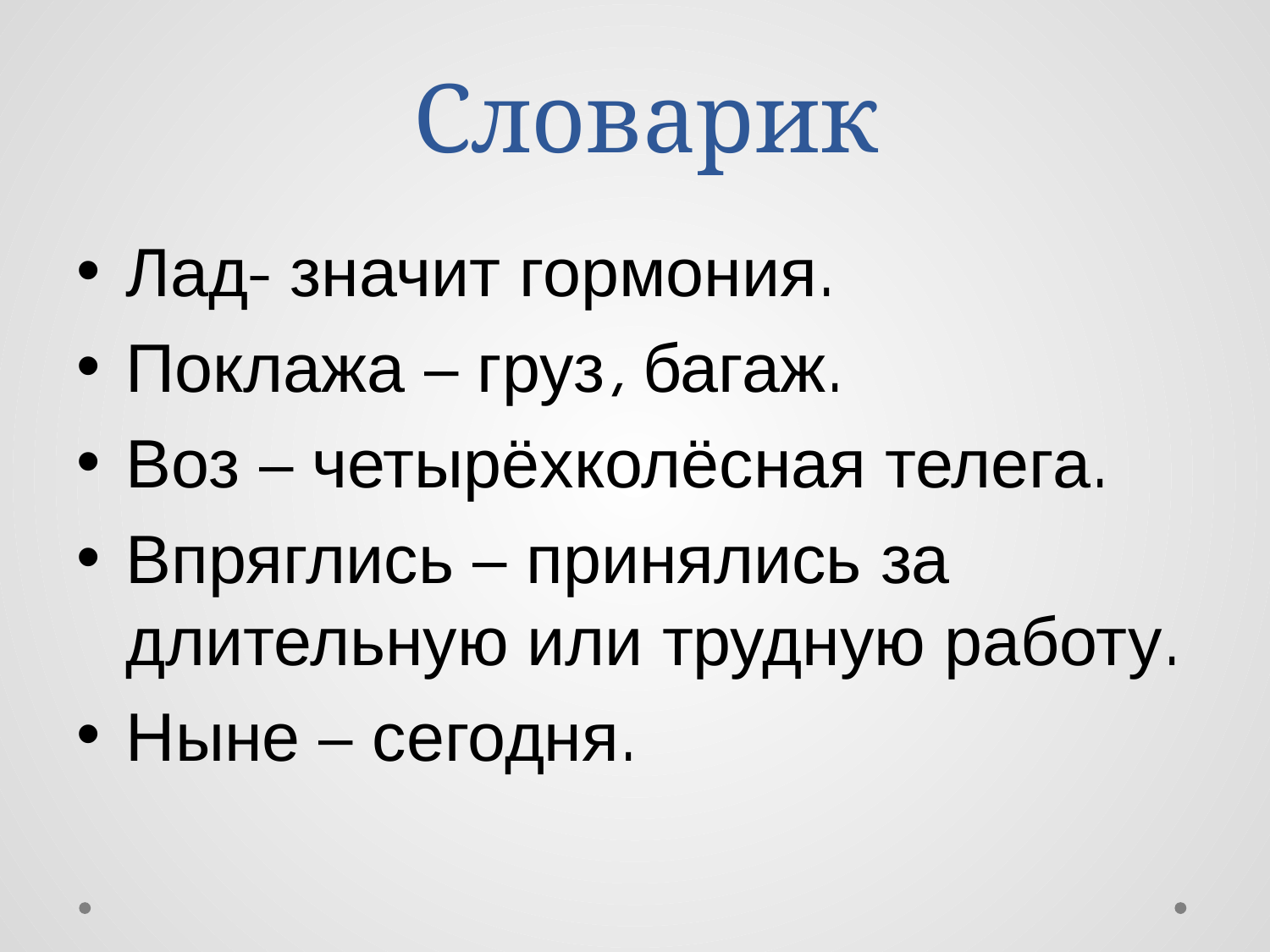

# Словарик
Лад- значит гормония.
Поклажа – груз, багаж.
Воз – четырёхколёсная телега.
Впряглись – принялись за длительную или трудную работу.
Ныне – сегодня.